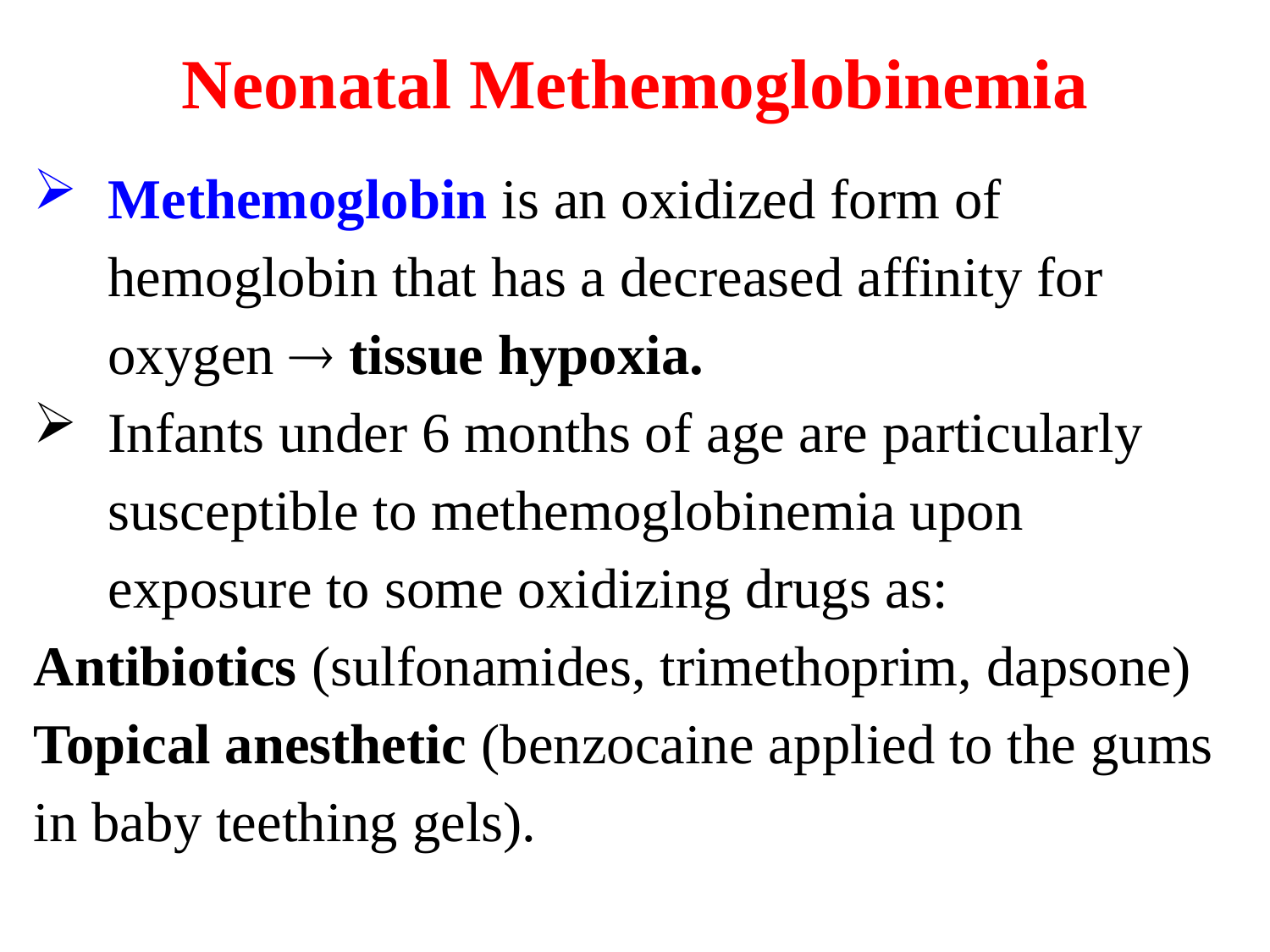

Neonatal Methemoglobinemia

Methemoglobin is an oxidized form of hemoglobin that has a decreased affinity for oxygen → tissue hypoxia.
Infants under 6 months of age are particularly
	susceptible to methemoglobinemia upon exposure to some oxidizing drugs as:
Antibiotics (sulfonamides, trimethoprim, dapsone)
Topical anesthetic (benzocaine applied to the gums
in baby teething gels).